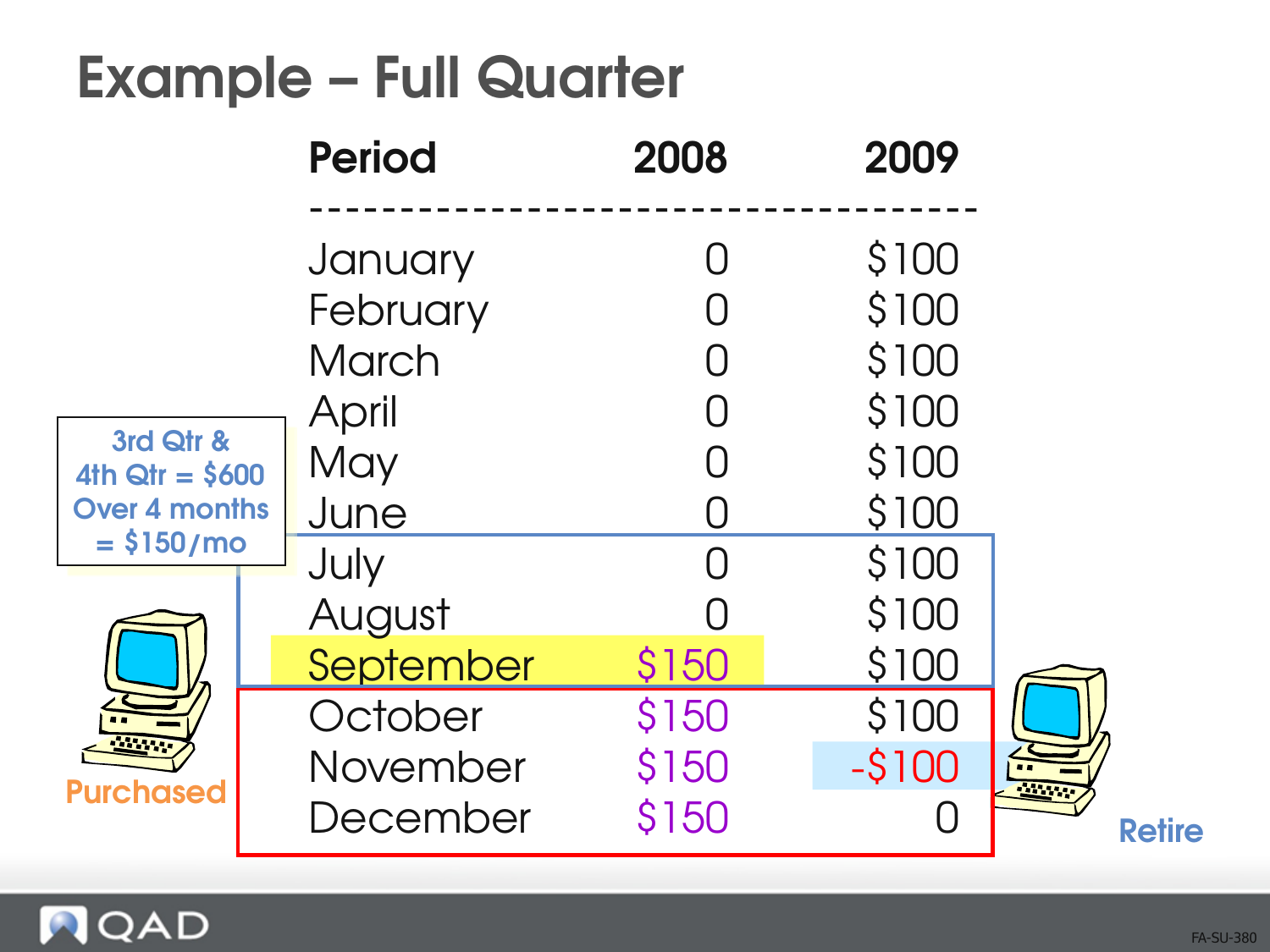

# Example – Full Quarter
Period	2008	2009
-------------------------------------
January	0	$100
February	0	$100
March	 0	$100
April	0	$100
May	0	$100
June	0	$100
July	0	$100
August	0	$100
September	$150	 $100
October	$150	$100
November	$150	-$100
December	$150	0
3rd Qtr &
4th Qtr = $600
Over 4 months
= $150/mo

Purchased

Retire
FA-SU-380